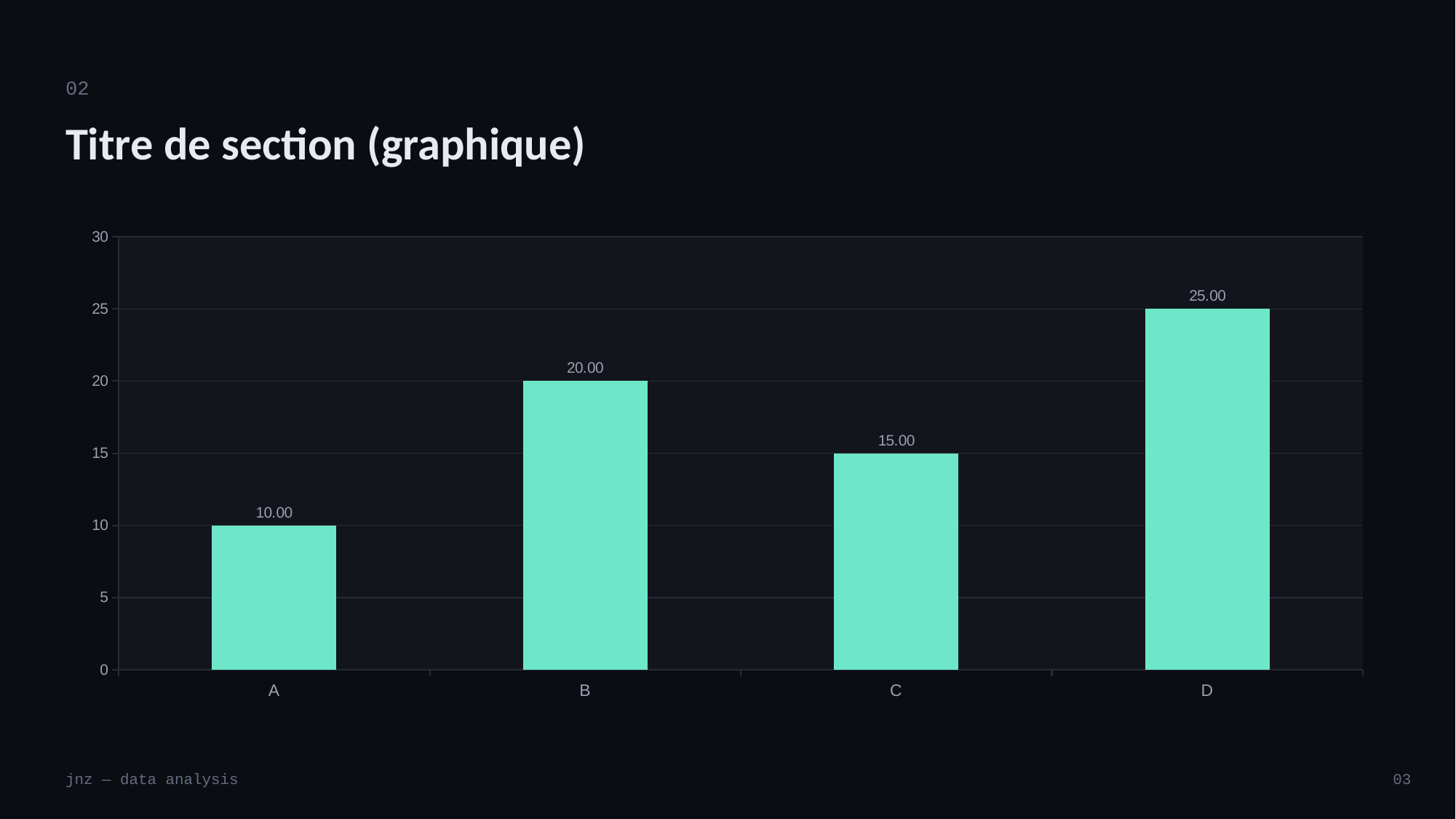

02
Titre de section (graphique)

### Chart

| Category | Série |
|---|---|
| A | 10.0 |
| B | 20.0 |
| C | 15.0 |
| D | 25.0 |
jnz — data analysis
03